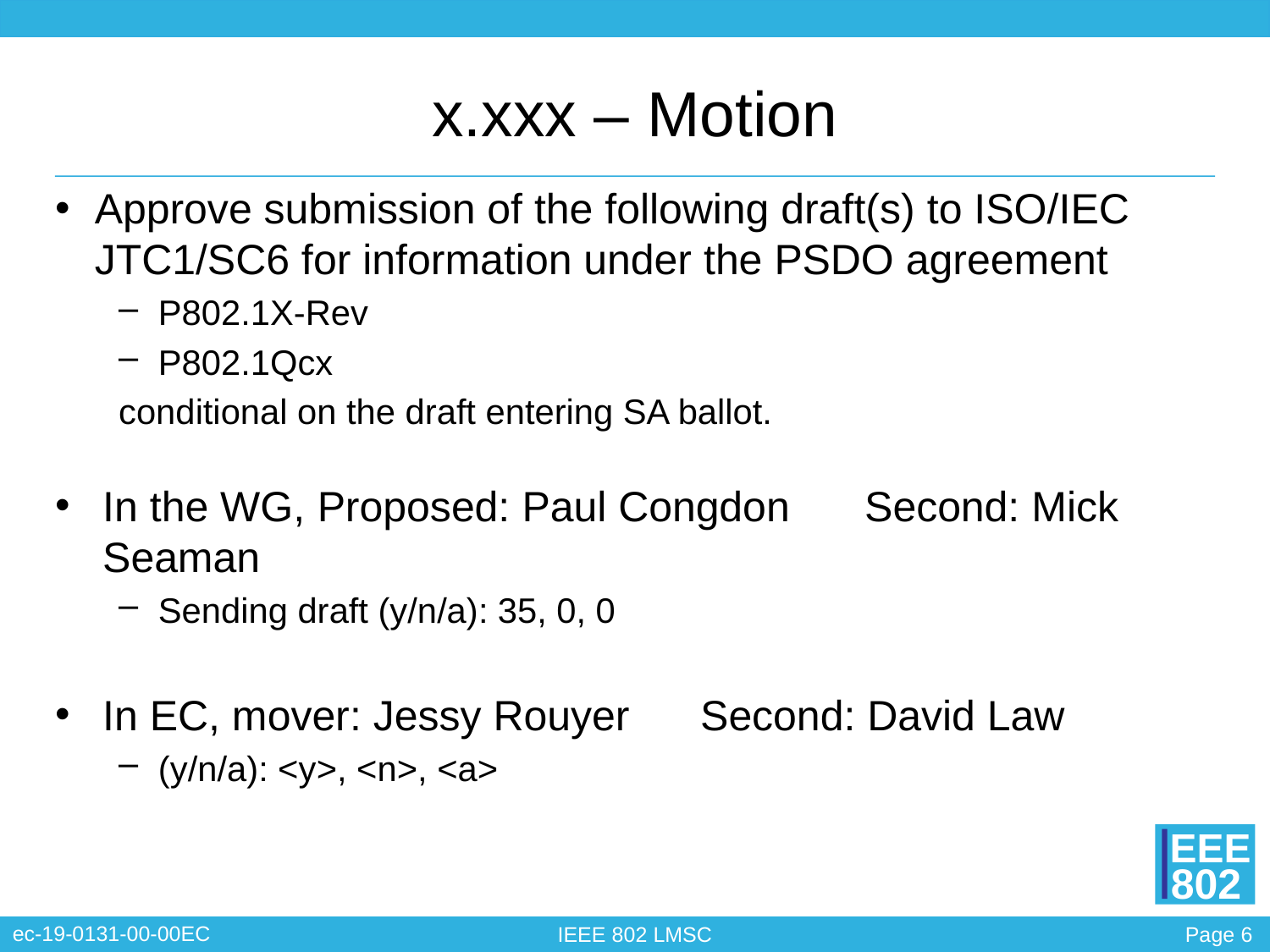

# x.xxx – Motion
Approve submission of the following draft(s) to ISO/IEC JTC1/SC6 for information under the PSDO agreement
P802.1X-Rev
P802.1Qcx
conditional on the draft entering SA ballot.

In the WG, Proposed: Paul Congdon	Second: Mick Seaman
Sending draft (y/n/a): 35, 0, 0

In EC, mover: Jessy Rouyer      Second: David Law
(y/n/a): <y>, <n>, <a>